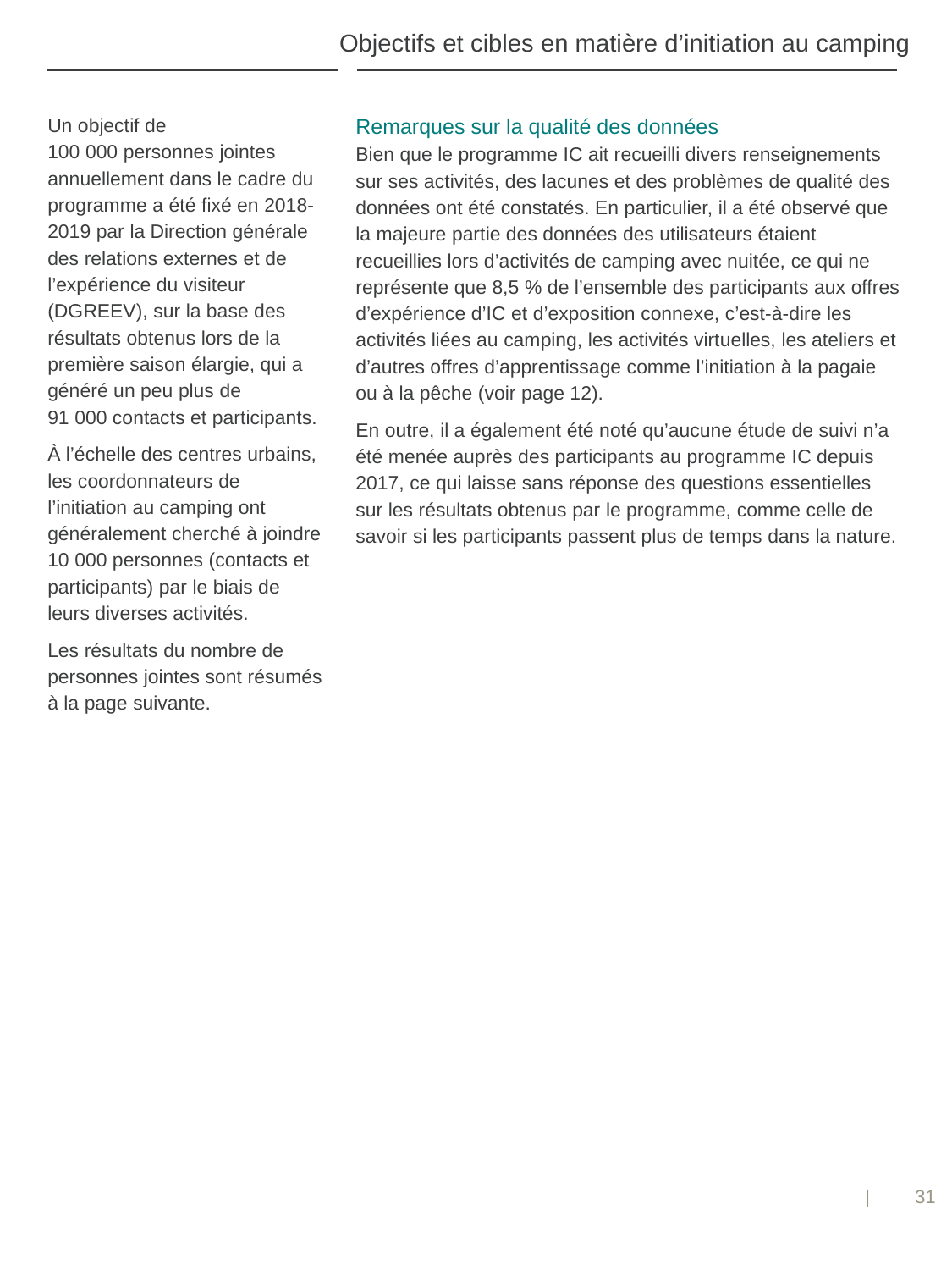

# Objectifs et cibles en matière d’initiation au camping
Un objectif de 100 000 personnes jointes annuellement dans le cadre du programme a été fixé en 2018-2019 par la Direction générale des relations externes et de l’expérience du visiteur (DGREEV), sur la base des résultats obtenus lors de la première saison élargie, qui a généré un peu plus de 91 000 contacts et participants.
À l’échelle des centres urbains, les coordonnateurs de l’initiation au camping ont généralement cherché à joindre 10 000 personnes (contacts et participants) par le biais de leurs diverses activités.
Les résultats du nombre de personnes jointes sont résumés à la page suivante.

Remarques sur la qualité des données
Bien que le programme IC ait recueilli divers renseignements sur ses activités, des lacunes et des problèmes de qualité des données ont été constatés. En particulier, il a été observé que la majeure partie des données des utilisateurs étaient recueillies lors d’activités de camping avec nuitée, ce qui ne représente que 8,5 % de l’ensemble des participants aux offres d’expérience d’IC et d’exposition connexe, c’est-à-dire les activités liées au camping, les activités virtuelles, les ateliers et d’autres offres d’apprentissage comme l’initiation à la pagaie ou à la pêche (voir page 12).
En outre, il a également été noté qu’aucune étude de suivi n’a été menée auprès des participants au programme IC depuis 2017, ce qui laisse sans réponse des questions essentielles sur les résultats obtenus par le programme, comme celle de savoir si les participants passent plus de temps dans la nature.